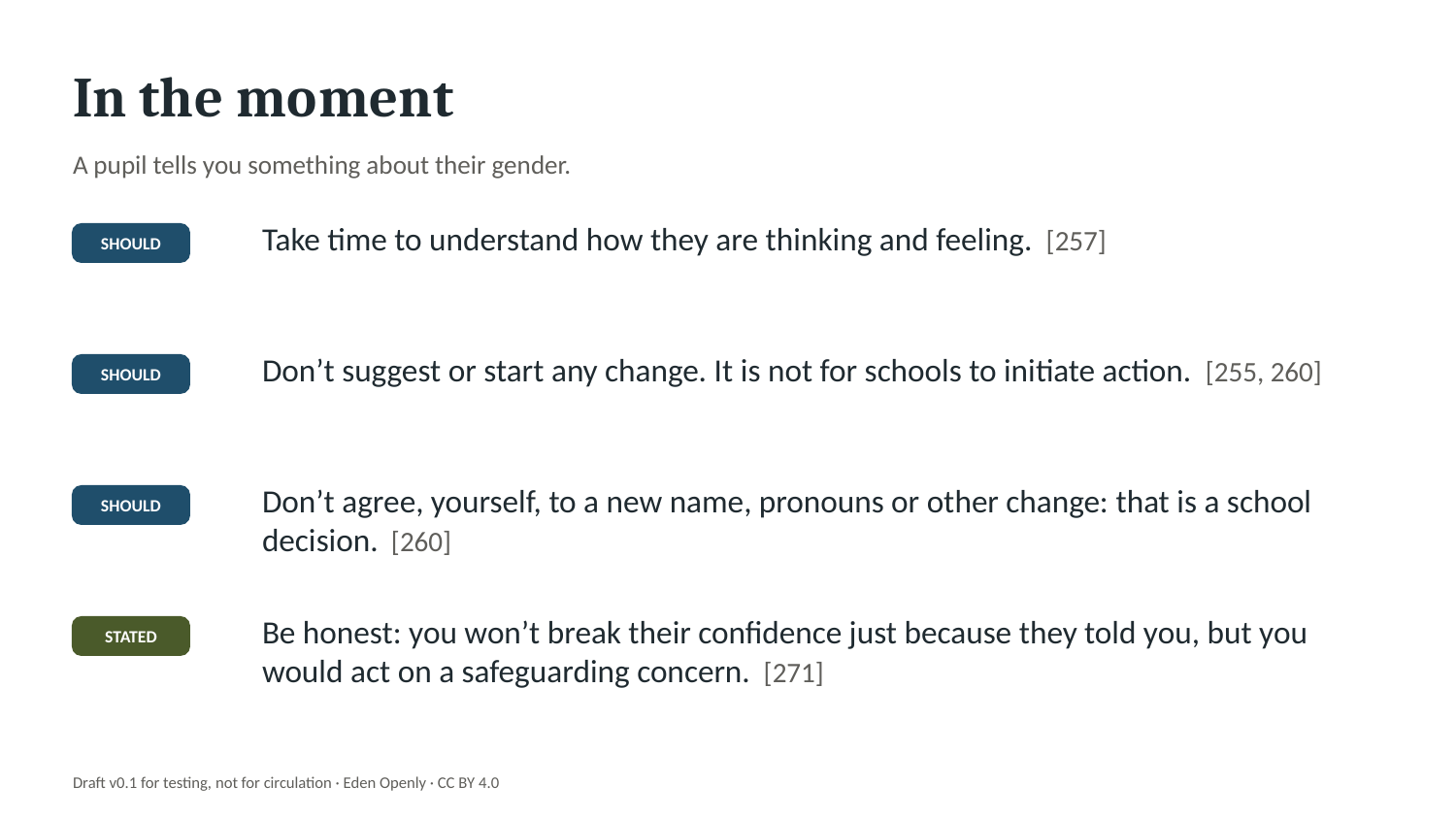

In the moment
A pupil tells you something about their gender.
Take time to understand how they are thinking and feeling.  [257]

SHOULD
Don’t suggest or start any change. It is not for schools to initiate action.  [255, 260]

SHOULD
Don’t agree, yourself, to a new name, pronouns or other change: that is a school decision.  [260]

SHOULD
Be honest: you won’t break their confidence just because they told you, but you would act on a safeguarding concern.  [271]

STATED
Draft v0.1 for testing, not for circulation · Eden Openly · CC BY 4.0